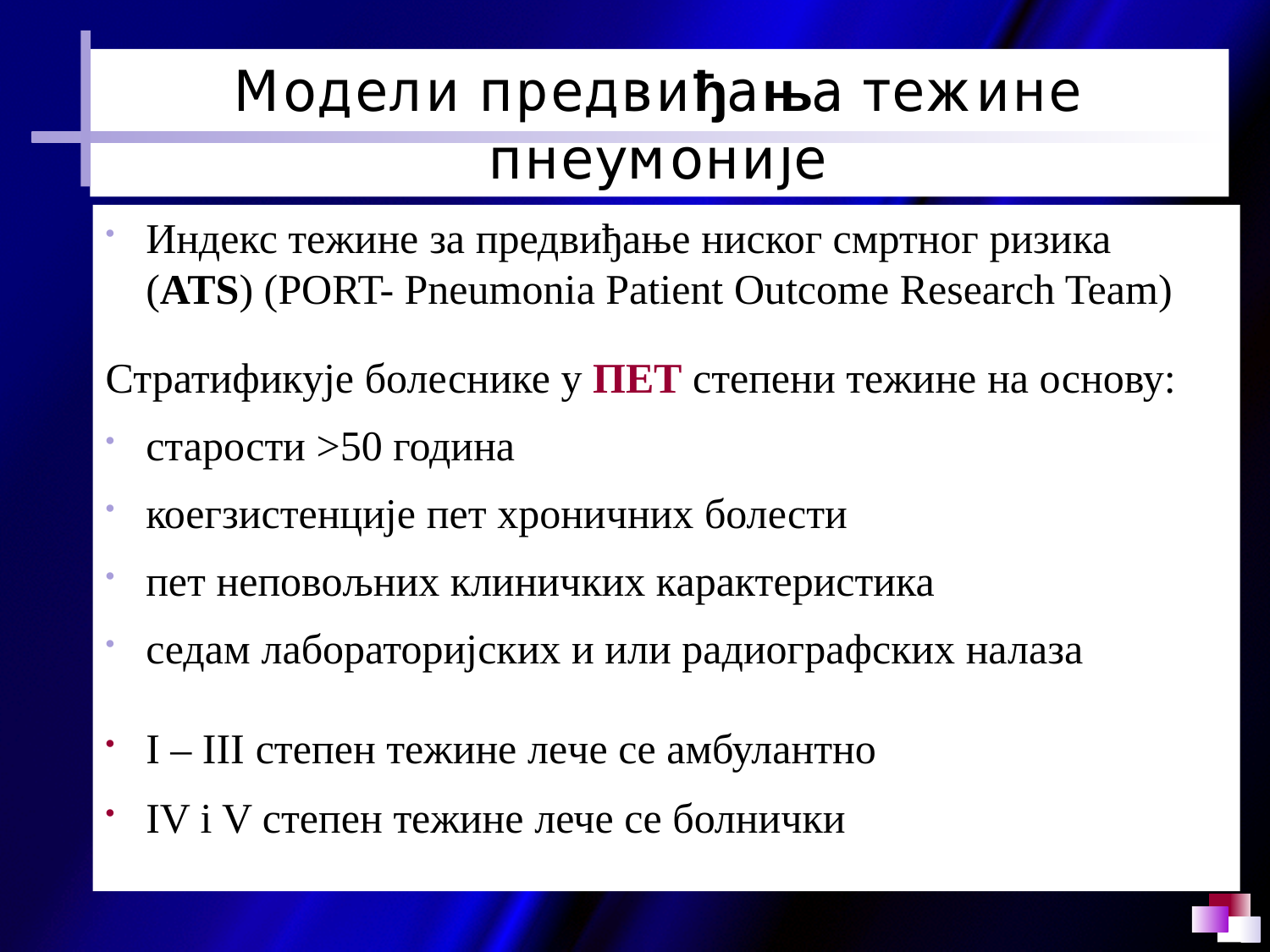

Модели предвиђања тежине пнеумоније
Индекс тежине за предвиђање ниског смртног ризика (ATS) (PORT- Pneumonia Patient Outcome Research Team)
Стратификује болеснике у ПЕТ степени тежине на основу:
старости >50 година
коегзистенције пет хроничних болести
пет неповољних клиничких карактеристика
седам лабораторијских и или радиографских налаза
I – III степен тежине лeчe сe амбулантно
IV i V степен тежине лечe сe болнички